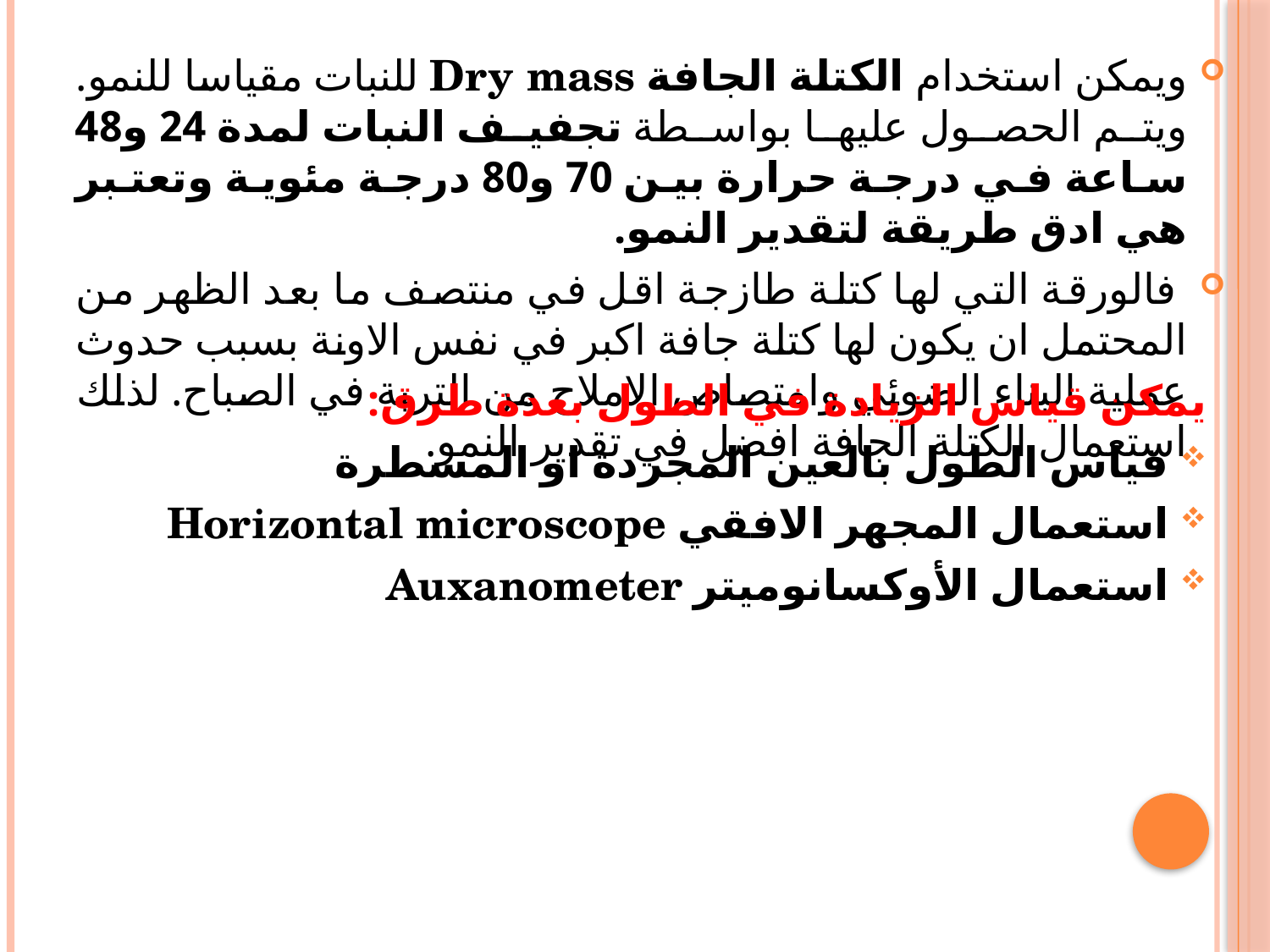

ويمكن استخدام الكتلة الجافة Dry mass للنبات مقياسا للنمو. ويتم الحصول عليها بواسطة تجفيف النبات لمدة 24 و48 ساعة في درجة حرارة بين 70 و80 درجة مئوية وتعتبر هي ادق طريقة لتقدير النمو.
 فالورقة التي لها كتلة طازجة اقل في منتصف ما بعد الظهر من المحتمل ان يكون لها كتلة جافة اكبر في نفس الاونة بسبب حدوث عملية البناء الضوئي وامتصاص الاملاح من التربة في الصباح. لذلك استعمال الكتلة الجافة افضل في تقدير النمو.

يمكن قياس الزيادة في الطول بعدة طرق:
قياس الطول بالعين المجردة او المسطرة
استعمال المجهر الافقي Horizontal microscope
استعمال الأوكسانوميتر Auxanometer